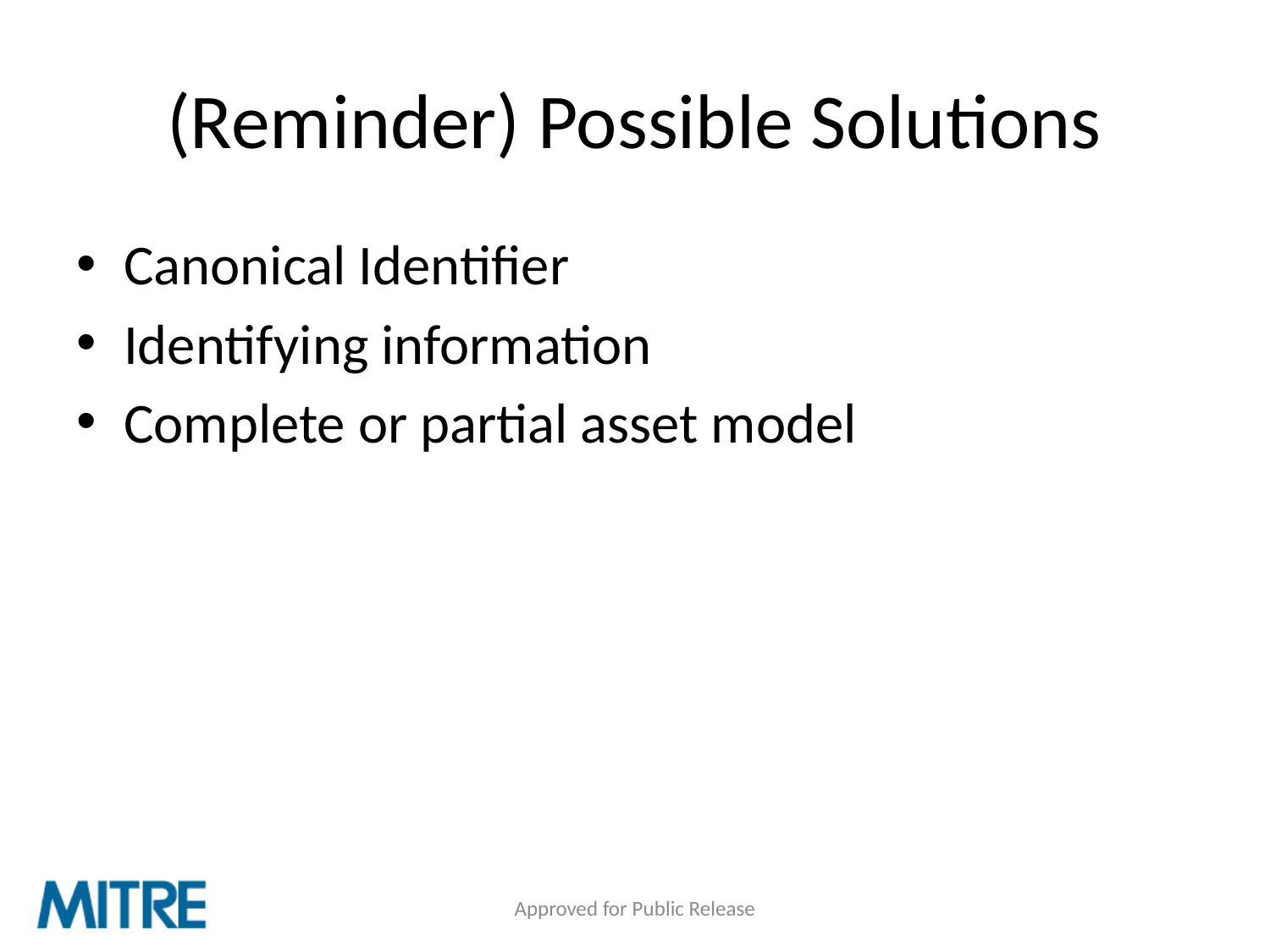

# (Reminder) Possible Solutions
Canonical Identifier
Identifying information
Complete or partial asset model
Approved for Public Release